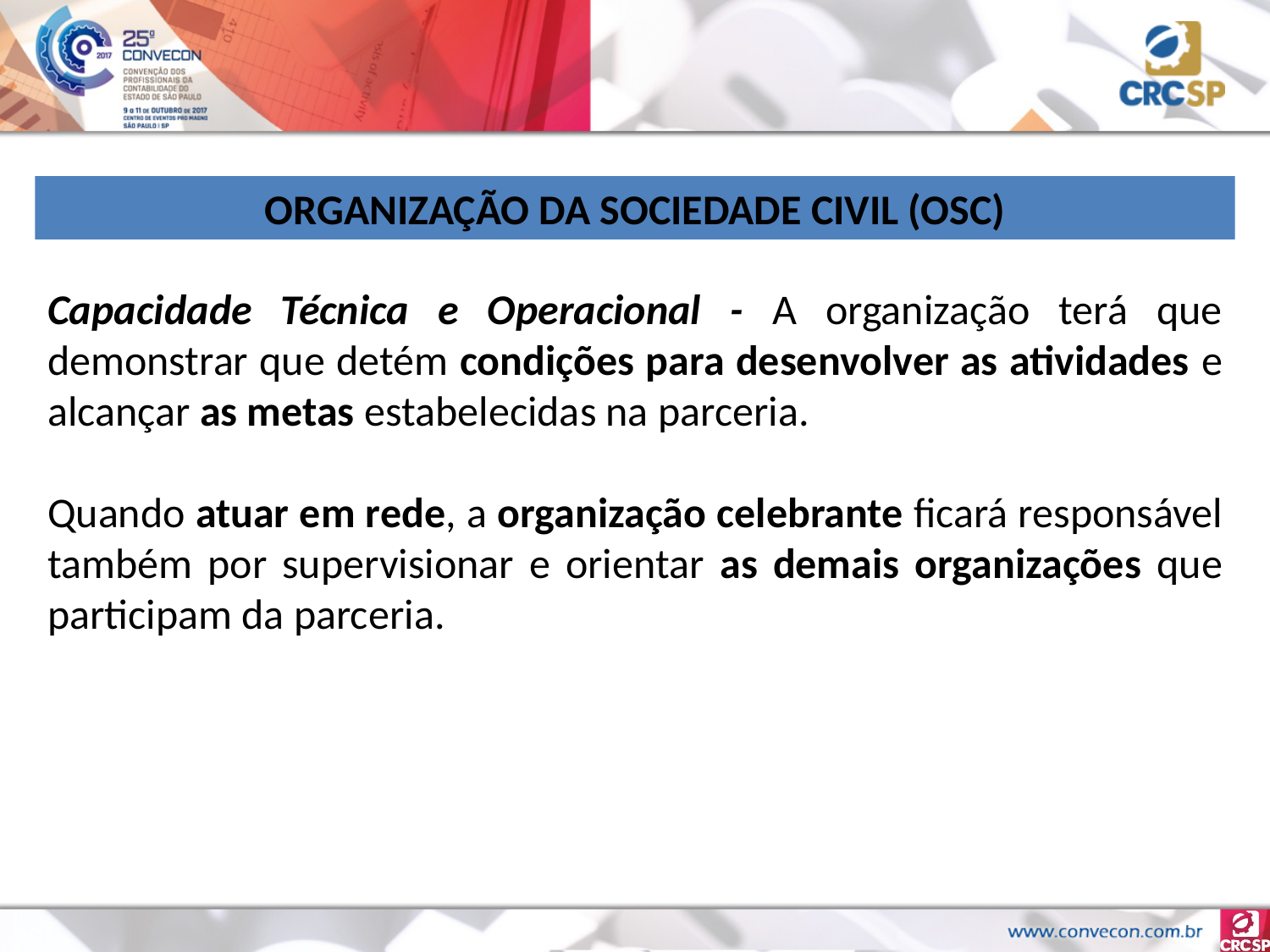

ORGANIZAÇÃO DA SOCIEDADE CIVIL (OSC)

Capacidade Técnica e Operacional - A organização terá que demonstrar que detém condições para desenvolver as atividades e alcançar as metas estabelecidas na parceria.

Quando atuar em rede, a organização celebrante ficará responsável também por supervisionar e orientar as demais organizações que participam da parceria.